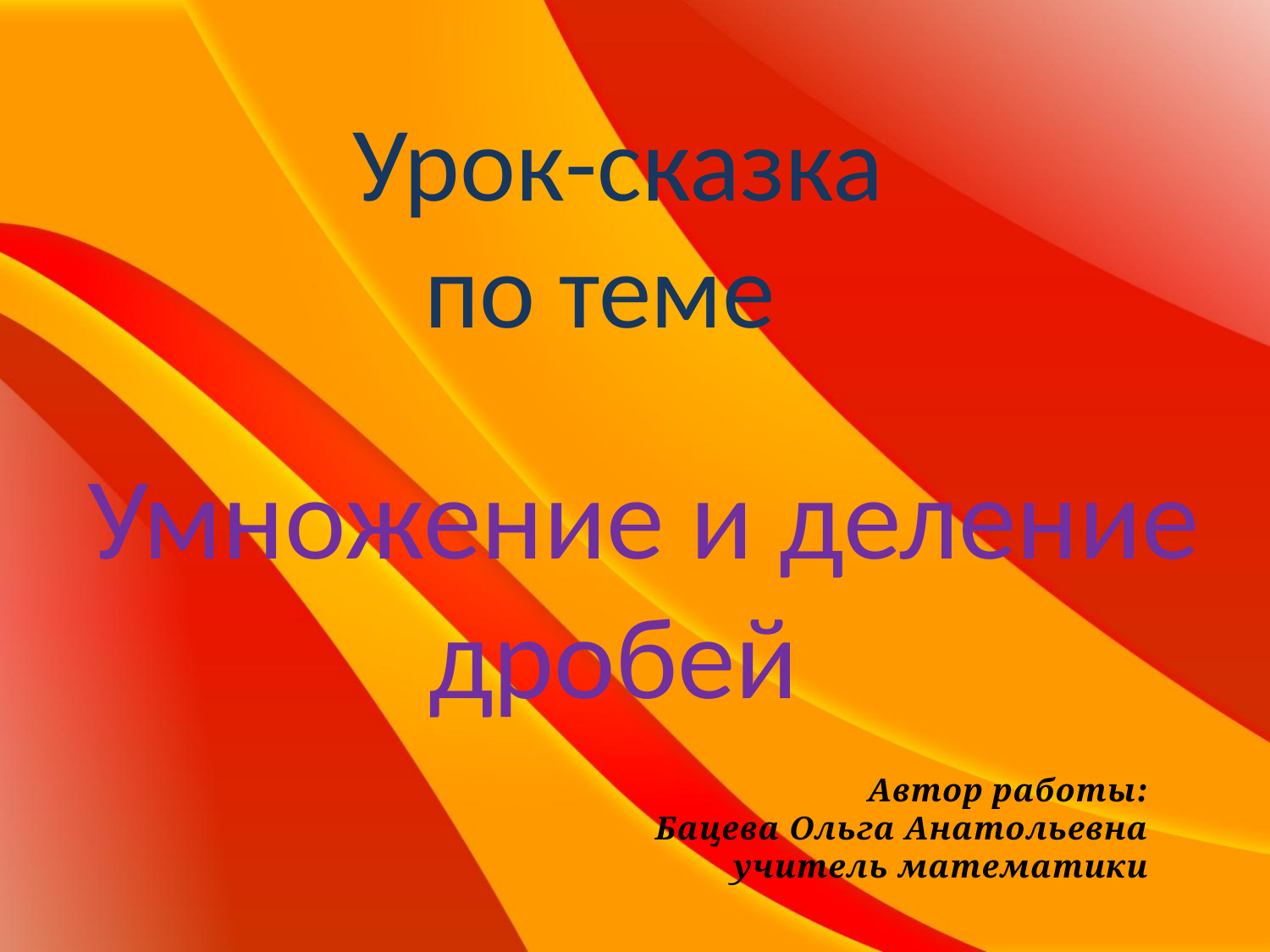

Урок-сказка
   по теме
Умножение и деление
             дробей
Автор работы:
Бацева Ольга Анатольевна
учитель математики